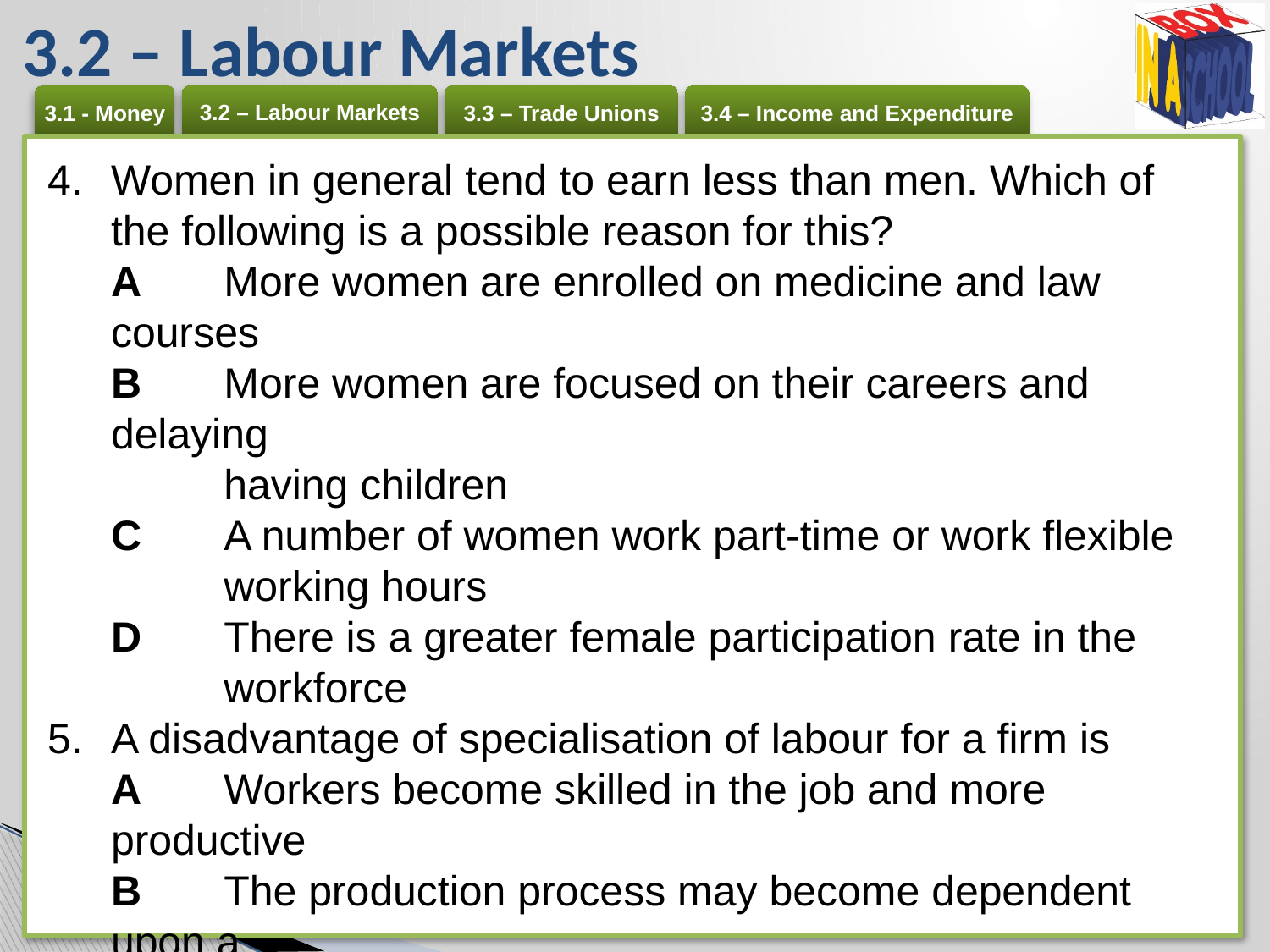

# 3.2 – Labour Markets
Women in general tend to earn less than men. Which of the following is a possible reason for this?
A 	More women are enrolled on medicine and law courses
B 	More women are focused on their careers and delaying 	having children
C 	A number of women work part-time or work flexible 	working hours
D 	There is a greater female participation rate in the 	workforce
A disadvantage of specialisation of labour for a firm is
A 	Workers become skilled in the job and more productive
B 	The production process may become dependent upon a 	particular worker
C 	Workers make less mistakes
D 	The quality of the products increases